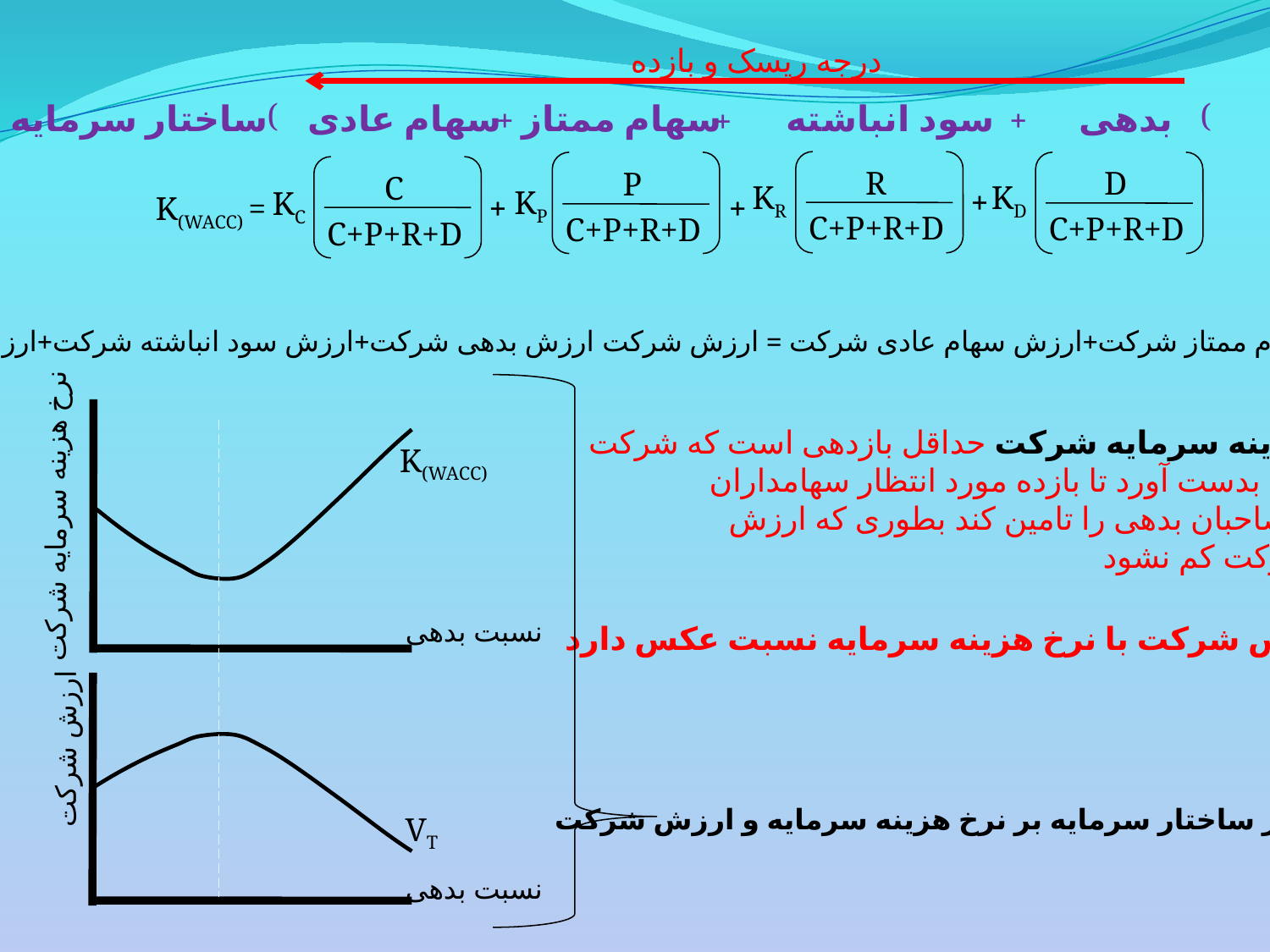

درجه ریسک و بازده
ساختار سرمایه
(
(
سهام عادی
سهام ممتاز
سود انباشته
بدهی
+
+
+

R
D
P
C
KR
KD
KP
+
KC
+
K(WACC) =
+
C+P+R+D
C+P+R+D
C+P+R+D
C+P+R+D
سهام ممتاز شرکت+ارزش سهام عادی شرکت = ارزش شرکت ارزش بدهی شرکت+ارزش سود انباشته شرکت+ارزش

هزینه سرمایه شرکت حداقل بازدهی است که شرکت
باید بدست آورد تا بازده مورد انتظار سهامداران
و صاحبان بدهی را تامین کند بطوری که ارزش
شرکت کم نشود

K(WACC)
نرخ هزینه سرمایه شرکت
نسبت بدهی
ارزش شرکت با نرخ هزینه سرمایه نسبت عکس دارد
ارزش شرکت

تأثیر ساختار سرمایه بر نرخ هزینه سرمایه و ارزش شرکت
VT
نسبت بدهی